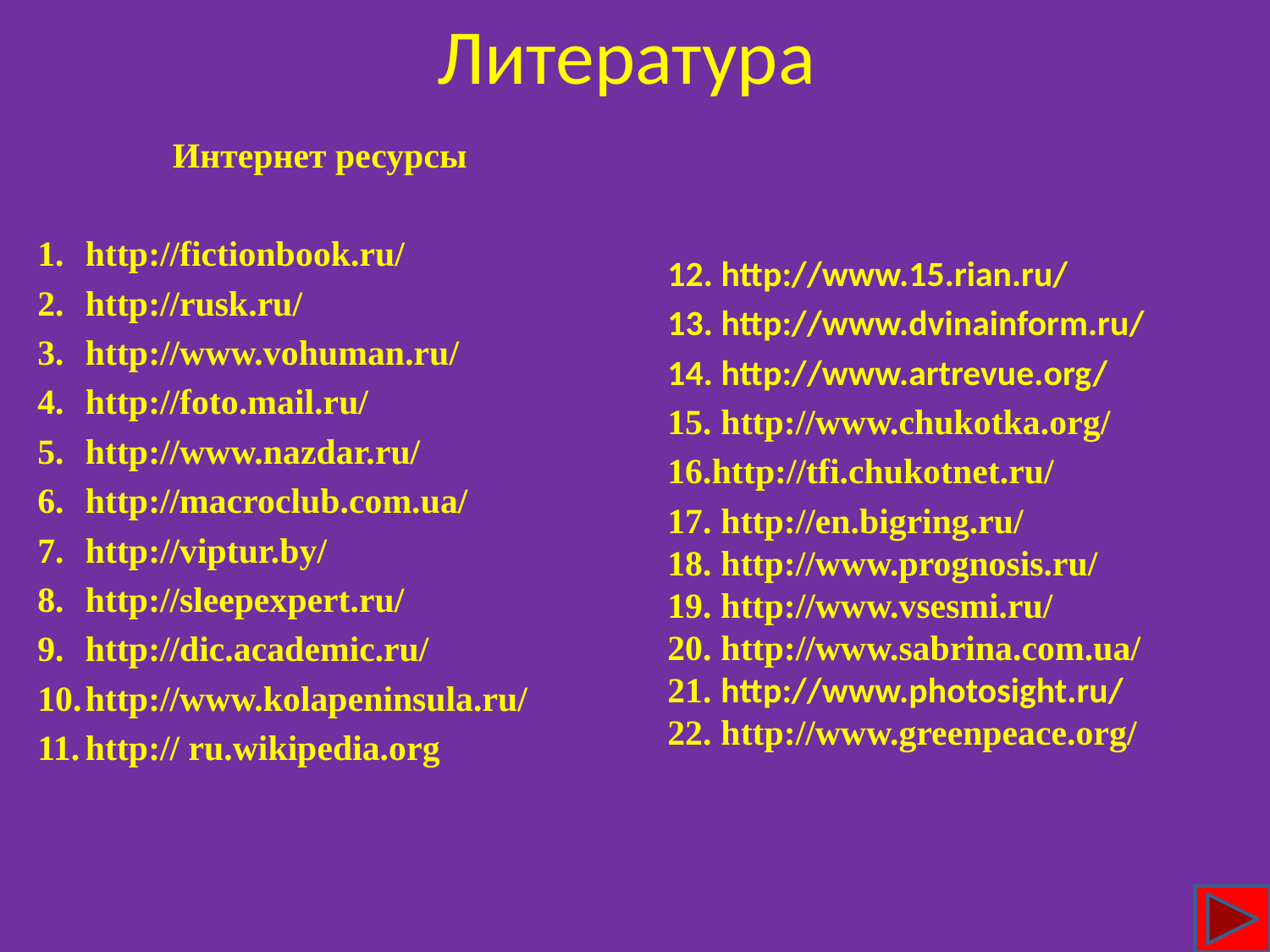

# Литература
Интернет ресурсы

http://fictionbook.ru/
http://rusk.ru/
http://www.vohuman.ru/
http://foto.mail.ru/
http://www.nazdar.ru/
http://macroclub.com.ua/
http://viptur.by/
http://sleepexpert.ru/
http://dic.academic.ru/
http://www.kolapeninsula.ru/
http:// ru.wikipedia.org

12. http://www.15.rian.ru/
13. http://www.dvinainform.ru/
14. http://www.artrevue.org/
15. http://www.chukotka.org/
16.http://tfi.chukotnet.ru/
17. http://en.bigring.ru/
18. http://www.prognosis.ru/
19. http://www.vsesmi.ru/
20. http://www.sabrina.com.ua/
21. http://www.photosight.ru/
22. http://www.greenpeace.org/